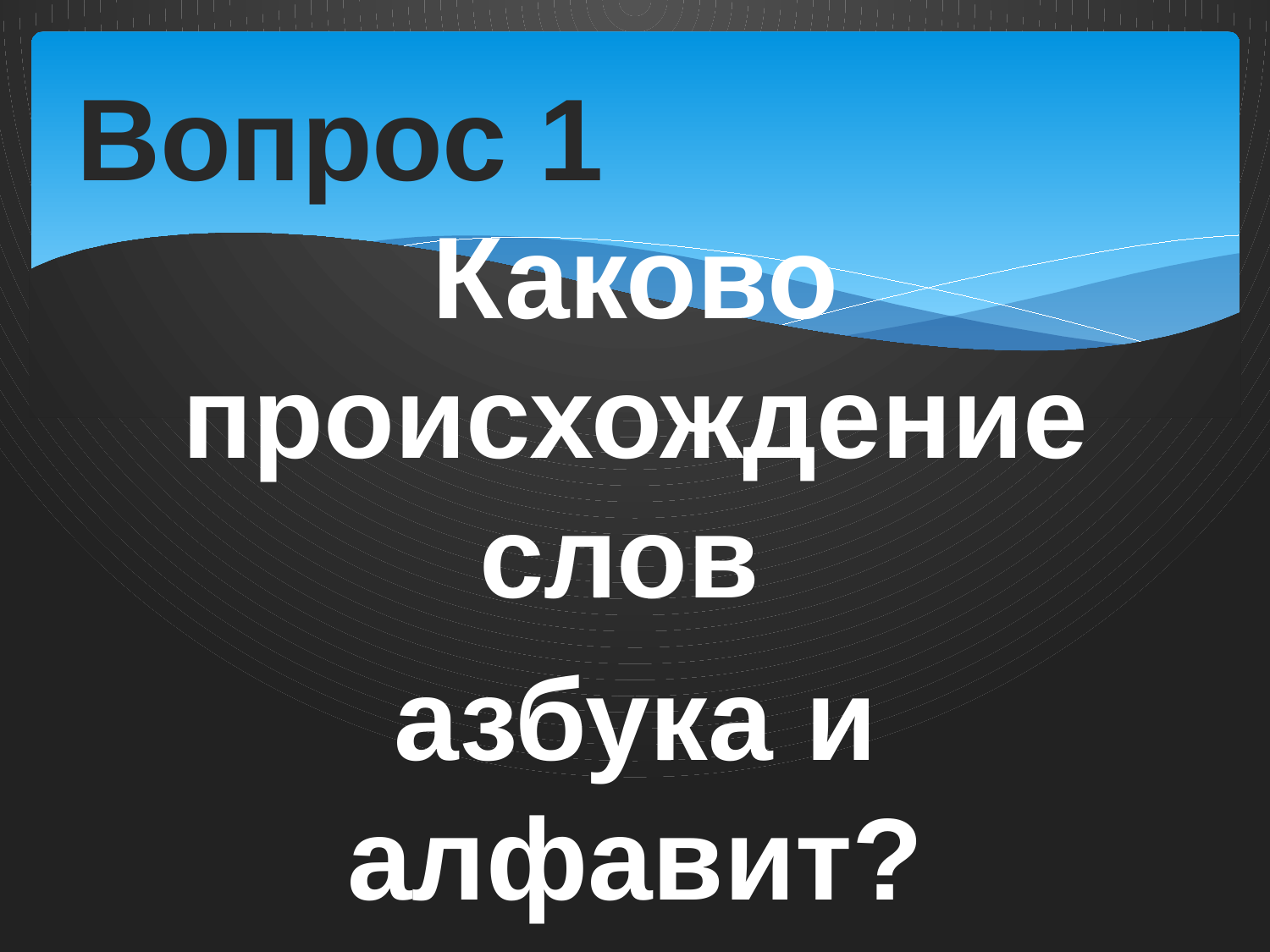

# Вопрос 1
Каково происхождение слов
азбука и алфавит?